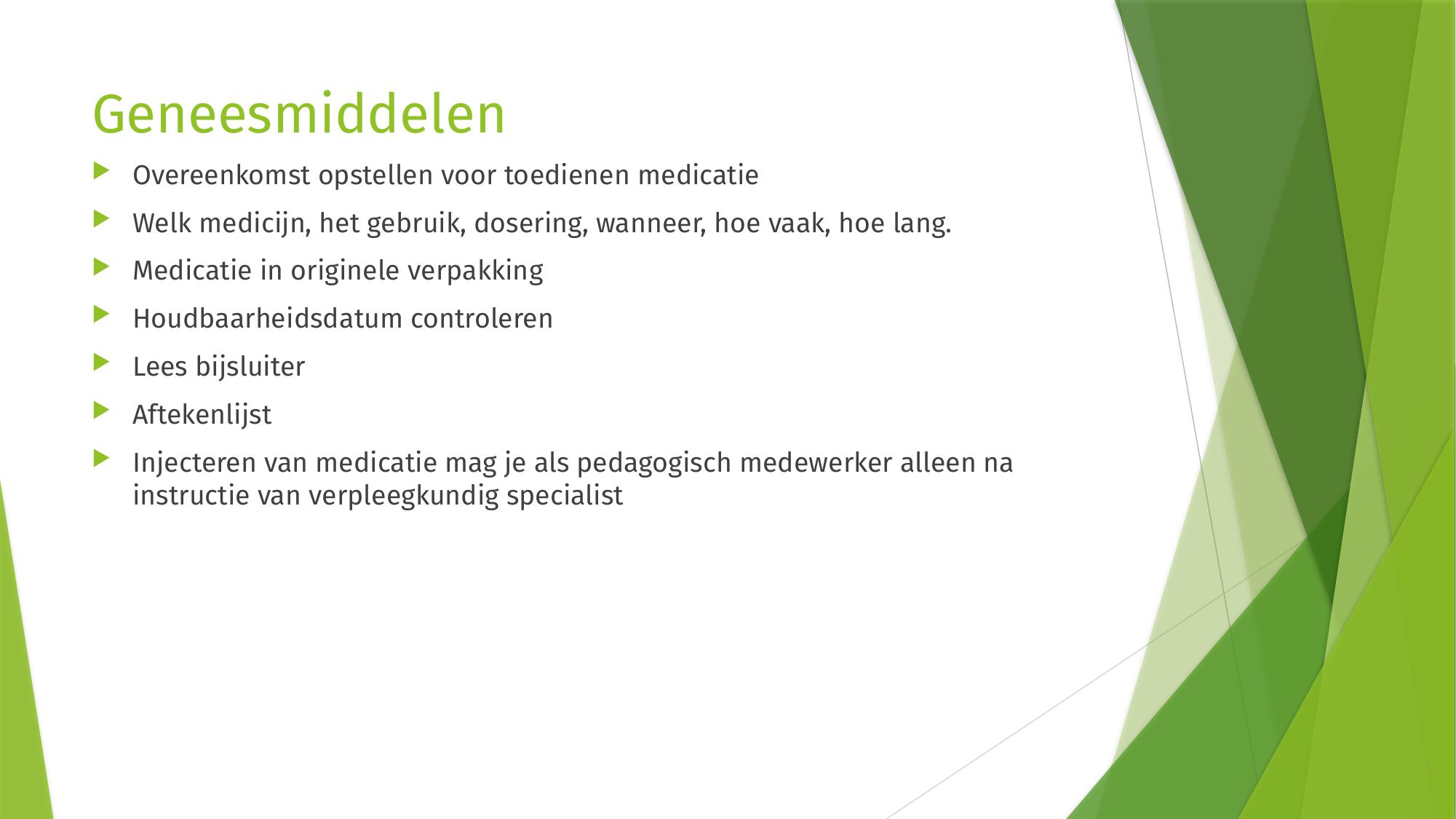

# Geneesmiddelen
Overeenkomst opstellen voor toedienen medicatie
Welk medicijn, het gebruik, dosering, wanneer, hoe vaak, hoe lang.
Medicatie in originele verpakking
Houdbaarheidsdatum controleren
Lees bijsluiter
Aftekenlijst
Injecteren van medicatie mag je als pedagogisch medewerker alleen na instructie van verpleegkundig specialist